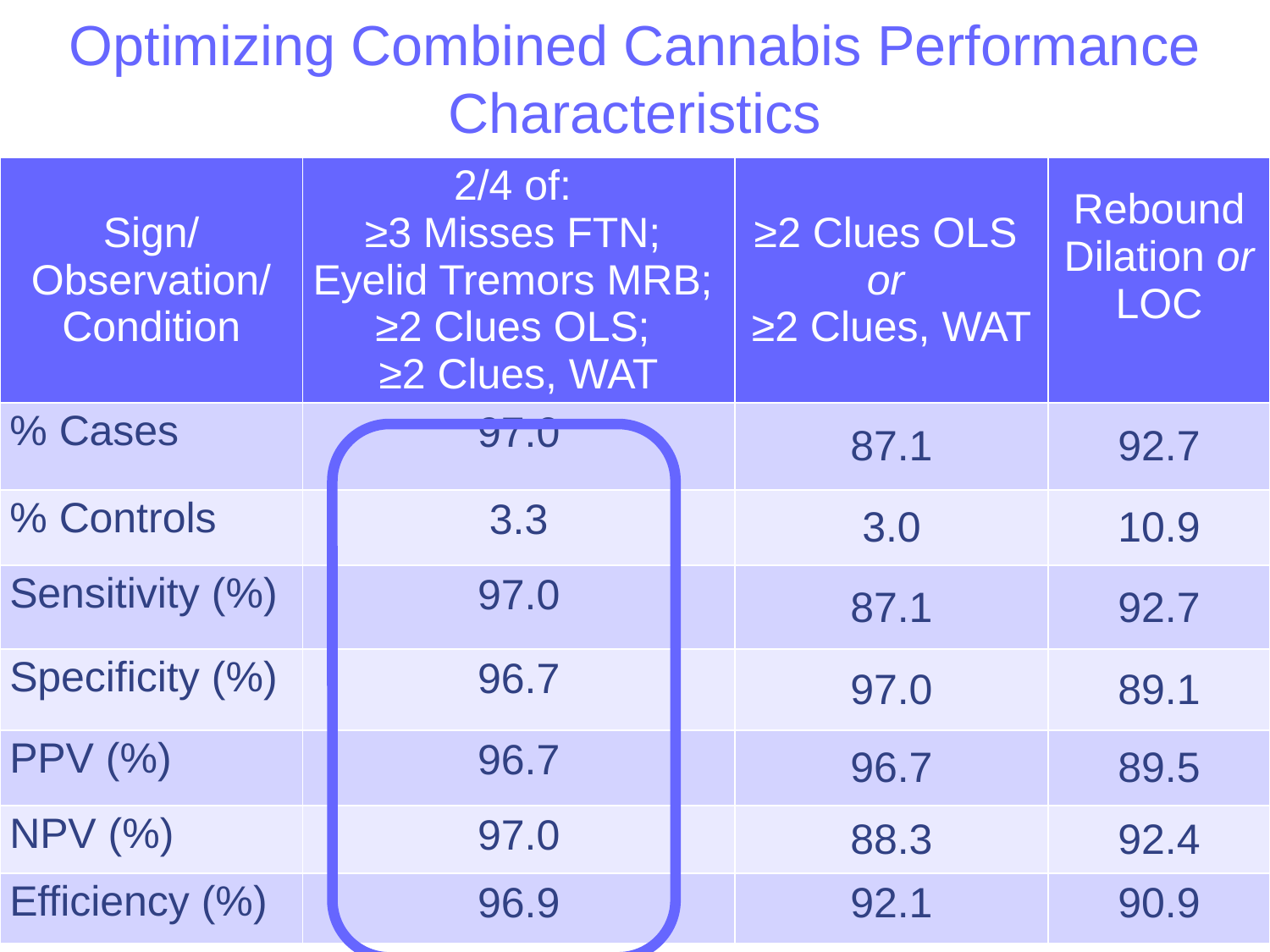

# Optimizing Combined Cannabis Performance Characteristics
| Sign/ Observation/ Condition | 2/4 of: ≥3 Misses FTN; Eyelid Tremors MRB; ≥2 Clues OLS; ≥2 Clues, WAT | ≥2 Clues OLS or ≥2 Clues, WAT | Rebound Dilation or LOC |
| --- | --- | --- | --- |
| % Cases | 97.0 | 87.1 | 92.7 |
| % Controls | 3.3 | 3.0 | 10.9 |
| Sensitivity (%) | 97.0 | 87.1 | 92.7 |
| Specificity (%) | 96.7 | 97.0 | 89.1 |
| PPV (%) | 96.7 | 96.7 | 89.5 |
| NPV (%) | 97.0 | 88.3 | 92.4 |
| Efficiency (%) | 96.9 | 92.1 | 90.9 |